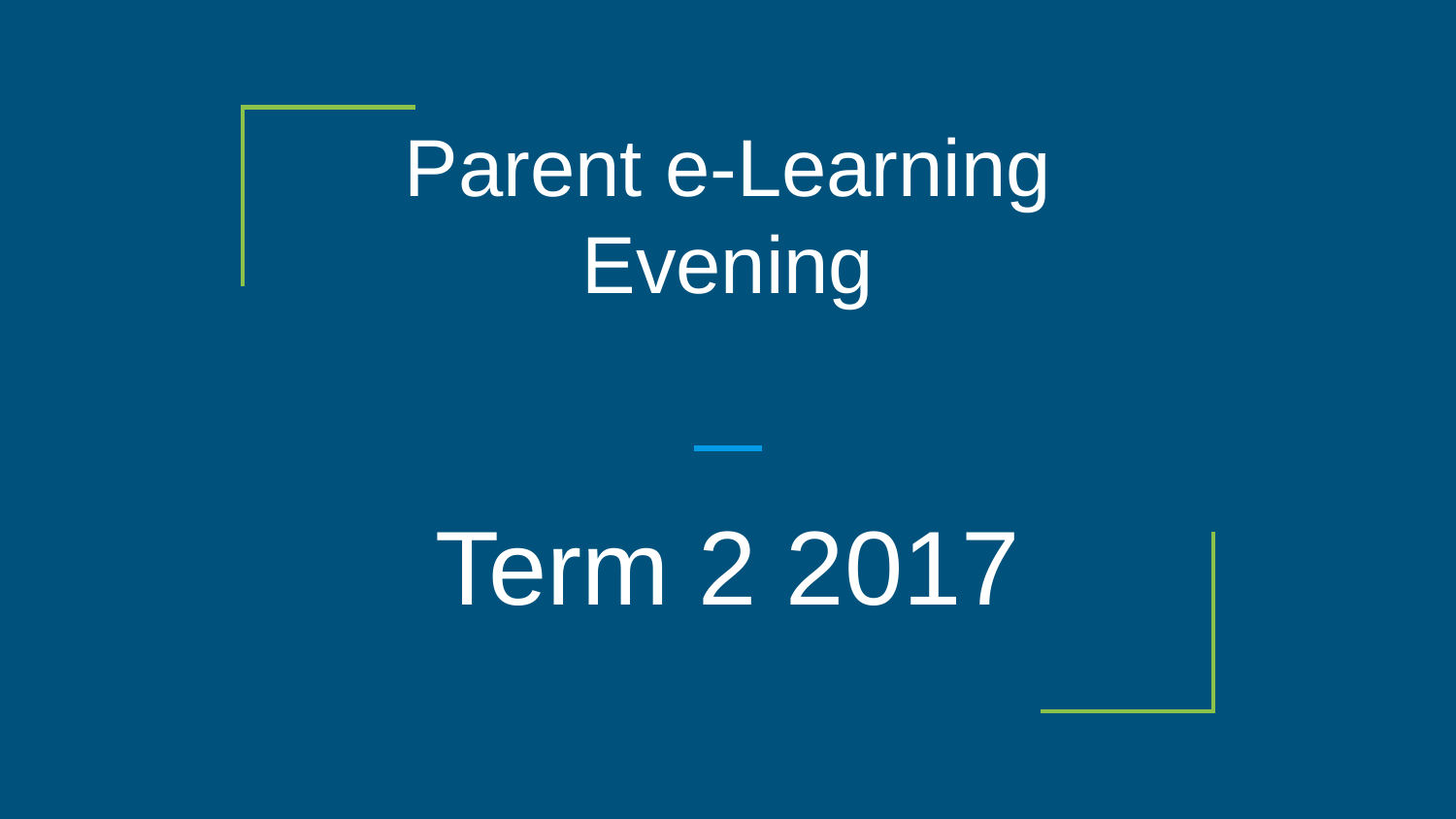

# Parent e-Learning Evening

Term 2 2017